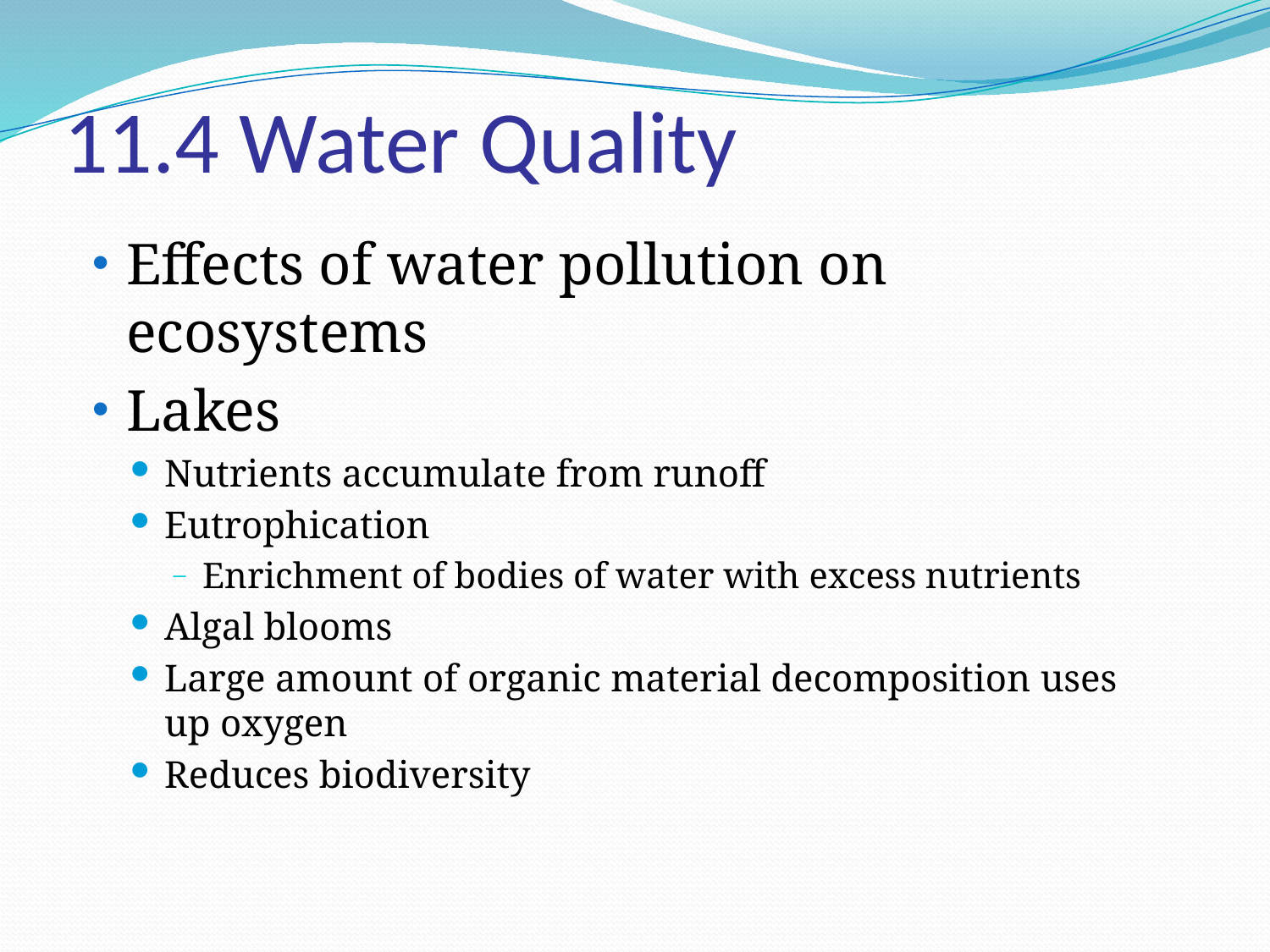

# 11.4 Water Quality
Effects of water pollution on ecosystems
Lakes
Nutrients accumulate from runoff
Eutrophication
Enrichment of bodies of water with excess nutrients
Algal blooms
Large amount of organic material decomposition uses up oxygen
Reduces biodiversity